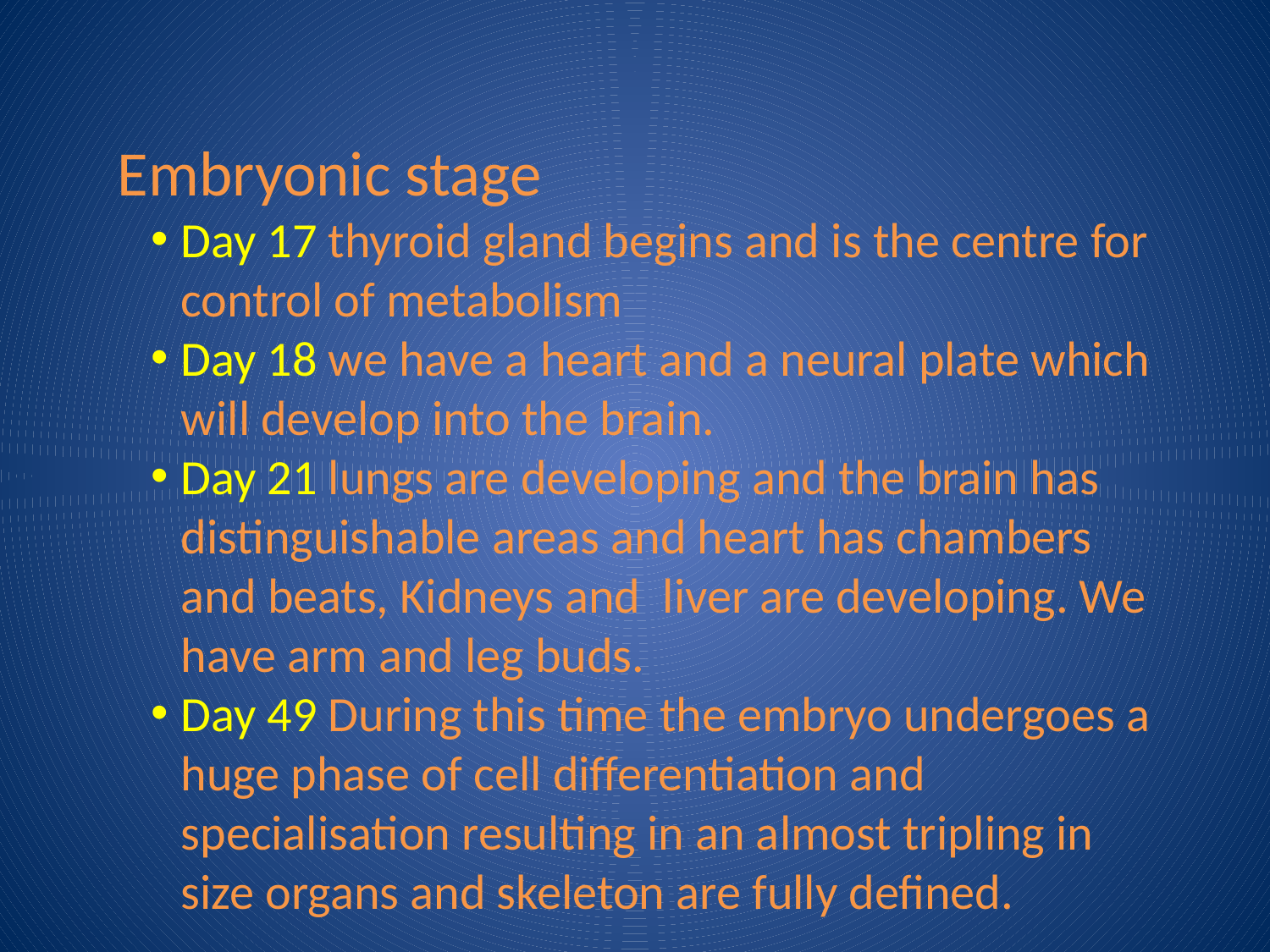

Embryonic stage
Day 17 thyroid gland begins and is the centre for control of metabolism
Day 18 we have a heart and a neural plate which will develop into the brain.
Day 21 lungs are developing and the brain has distinguishable areas and heart has chambers and beats, Kidneys and  liver are developing. We have arm and leg buds.
Day 49 During this time the embryo undergoes a huge phase of cell differentiation and specialisation resulting in an almost tripling in size organs and skeleton are fully defined.